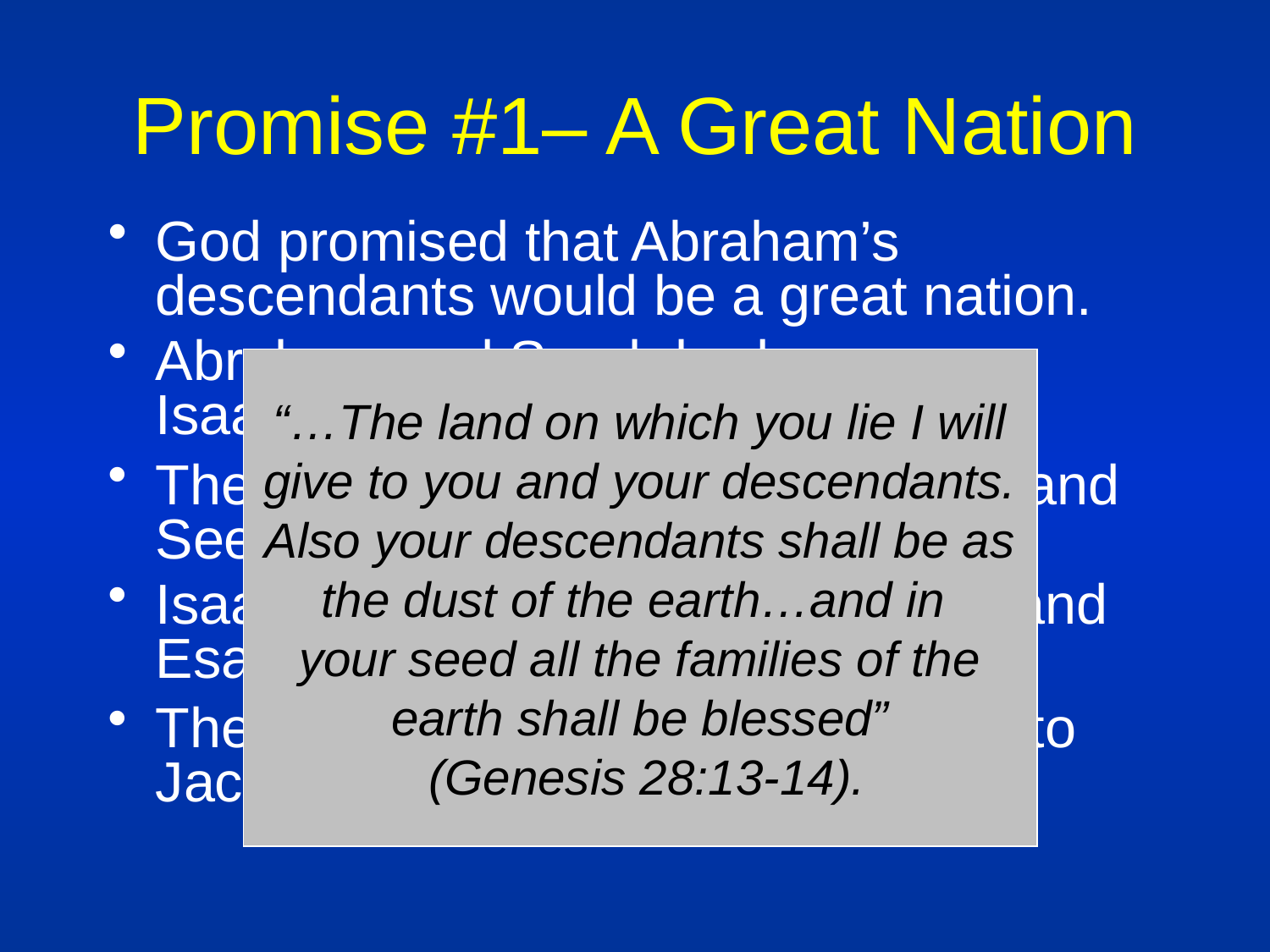

# Promise #1– A Great Nation
God promised that Abraham’s descendants would be a great nation.
Abraham and Sarah had one son– Isaac.
“…The land on which you lie I will
give to you and your descendants.
Also your descendants shall be as
the dust of the earth…and in
your seed all the families of the
earth shall be blessed”
 (Genesis 28:13-14).
The three promises (Nation, Land, and Seed) are passed on to Isaac.
Isaac has two sons (twins), Jacob and Esau.
The three promises are passed on to Jacob.